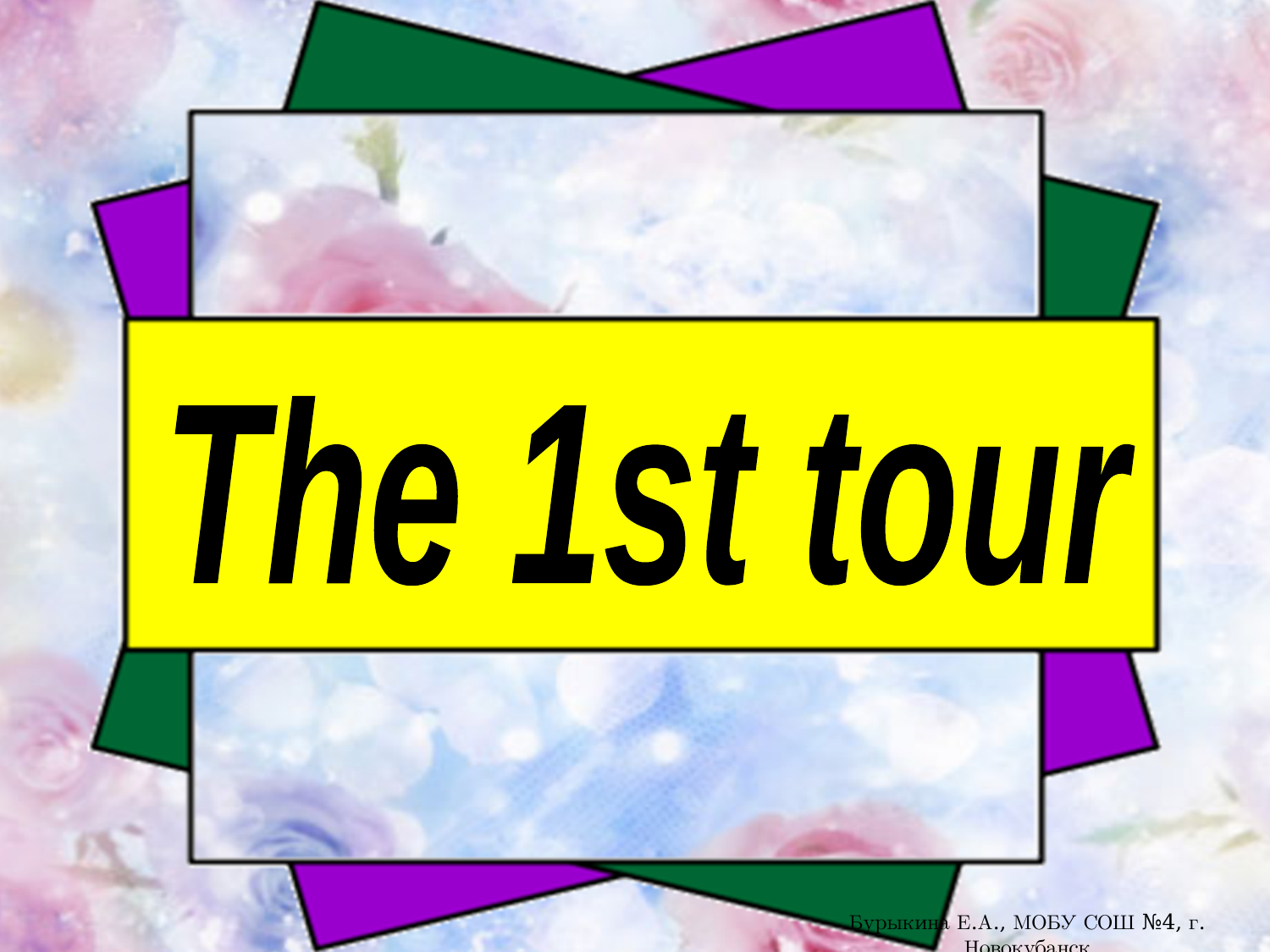

The 1st tour
Бурыкина Е.А., МОБУ СОШ №4, г. Новокубанск